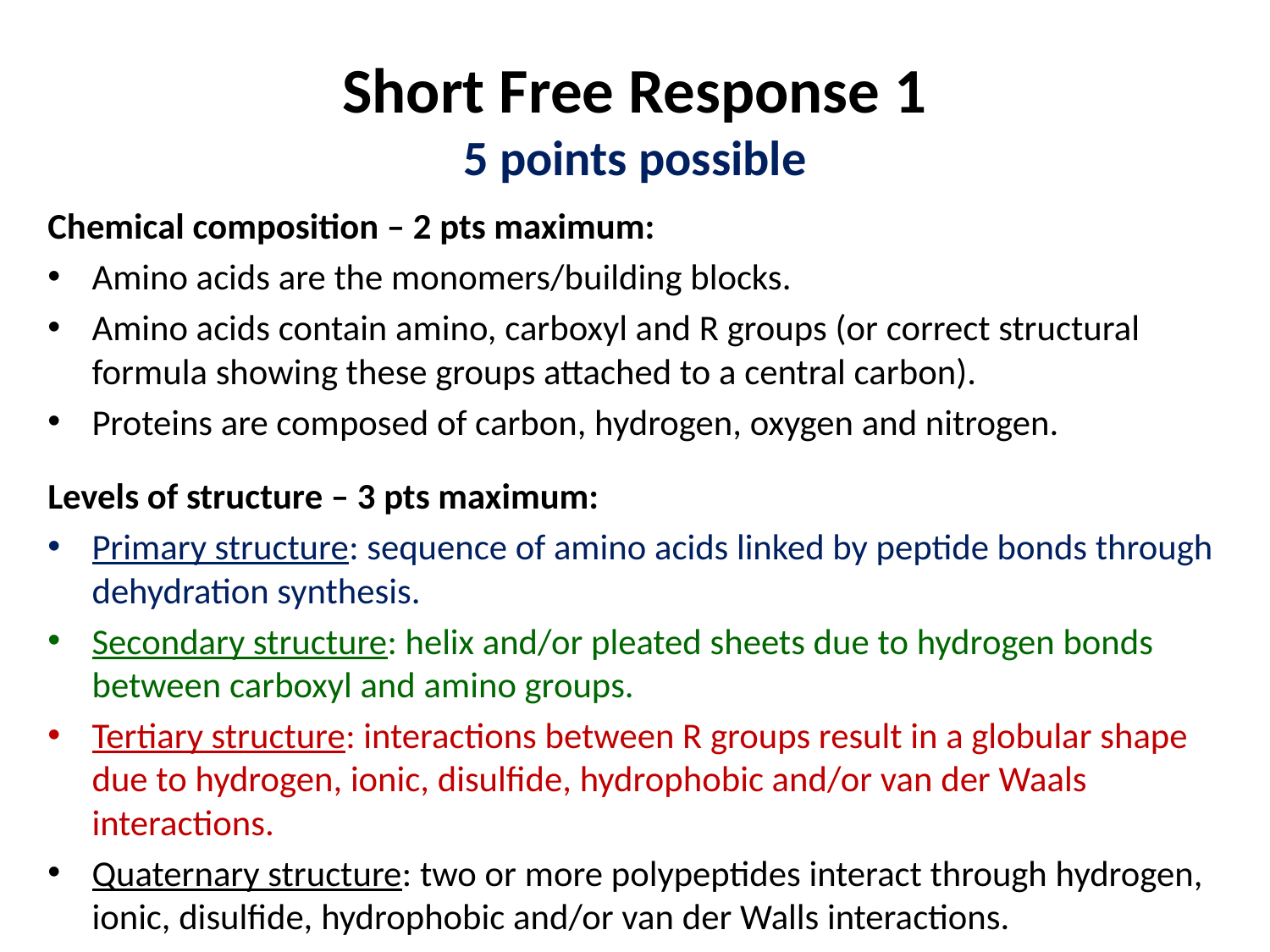

# Short Free Response 1 5 points possible
Chemical composition – 2 pts maximum:
Amino acids are the monomers/building blocks.
Amino acids contain amino, carboxyl and R groups (or correct structural formula showing these groups attached to a central carbon).
Proteins are composed of carbon, hydrogen, oxygen and nitrogen.

Levels of structure – 3 pts maximum:
Primary structure: sequence of amino acids linked by peptide bonds through dehydration synthesis.
Secondary structure: helix and/or pleated sheets due to hydrogen bonds between carboxyl and amino groups.
Tertiary structure: interactions between R groups result in a globular shape due to hydrogen, ionic, disulfide, hydrophobic and/or van der Waals interactions.
Quaternary structure: two or more polypeptides interact through hydrogen, ionic, disulfide, hydrophobic and/or van der Walls interactions.